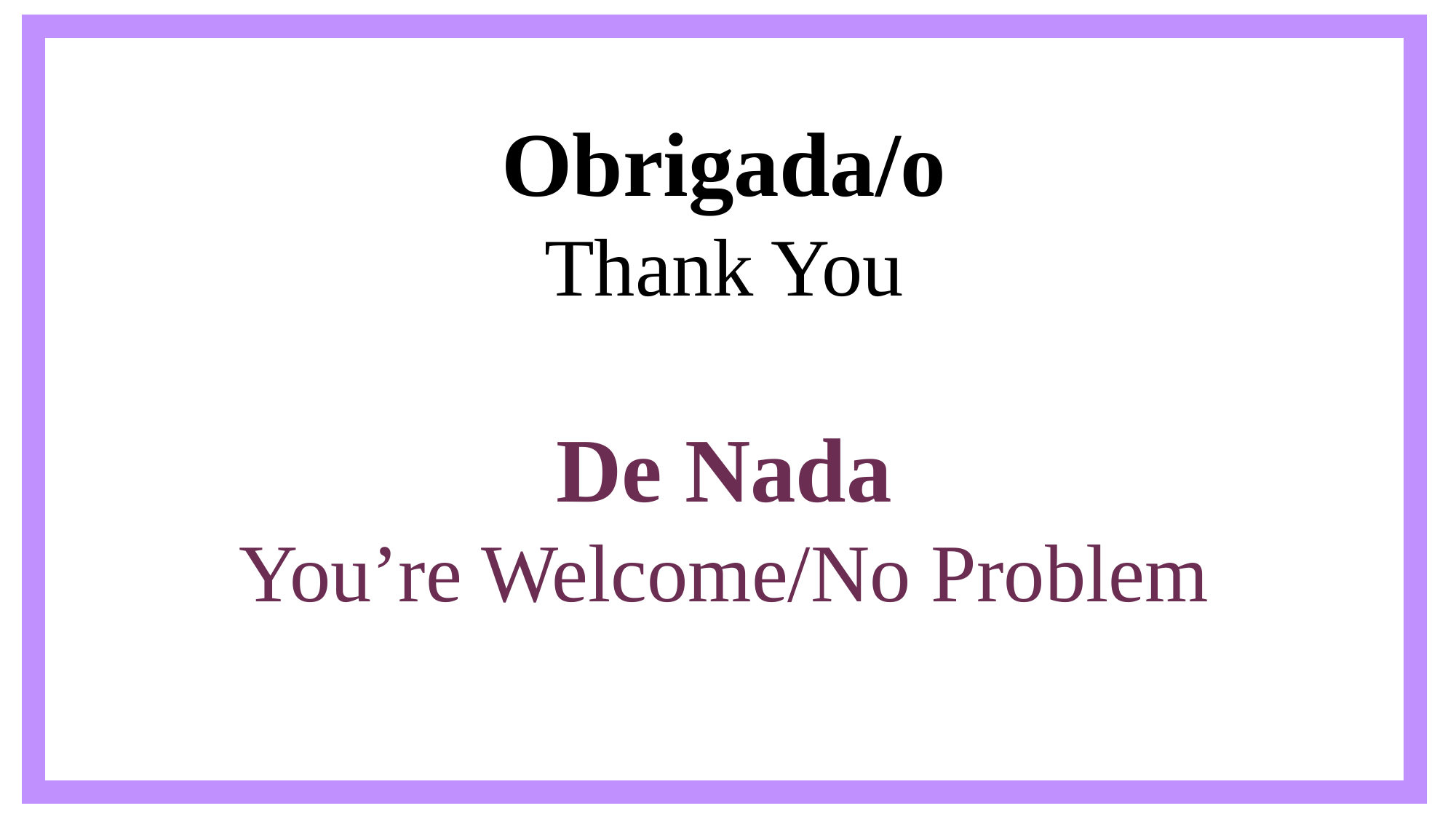

Obrigada/o
Thank You

De Nada
You’re Welcome/No Problem